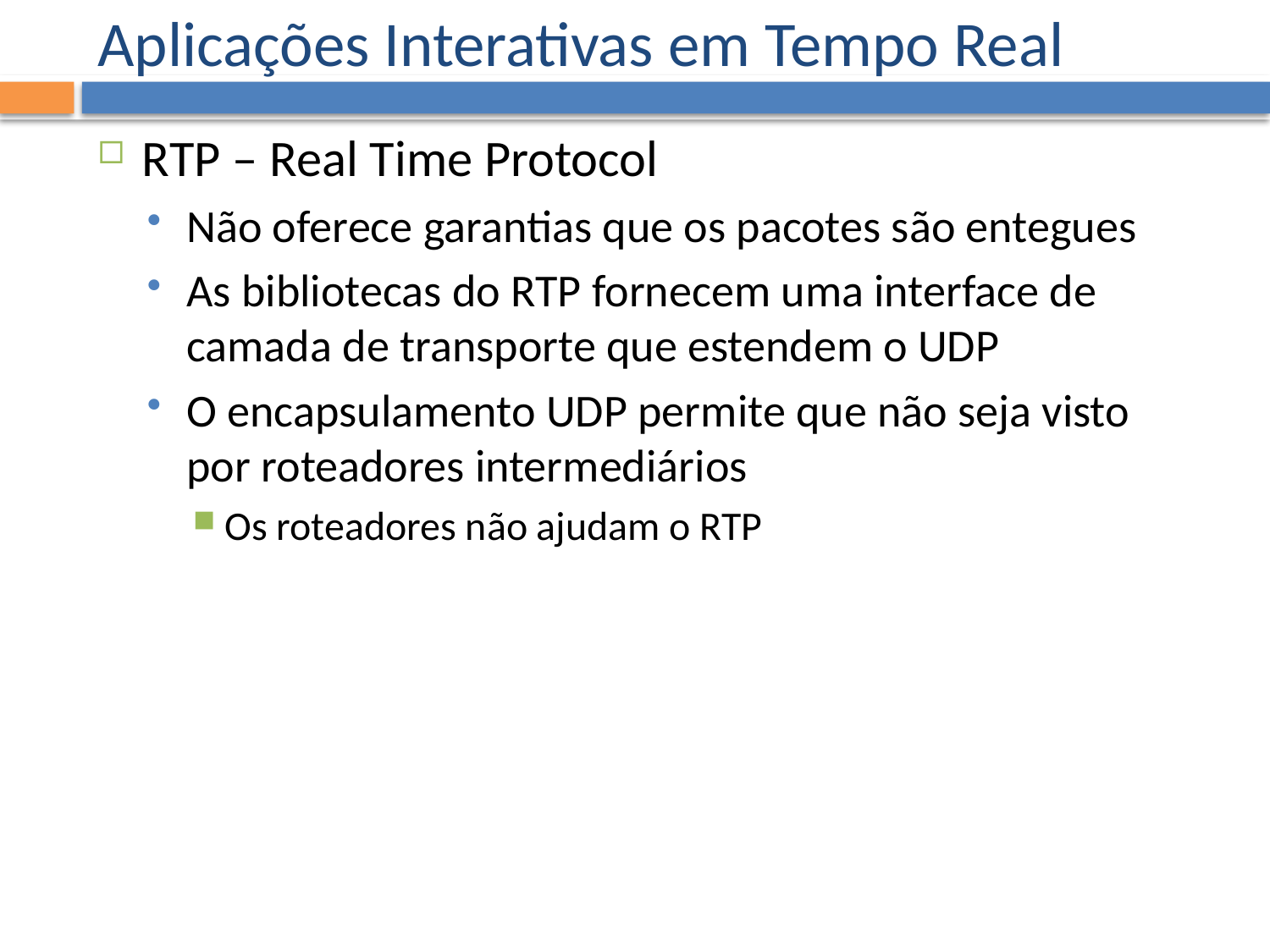

# Aplicações Interativas em Tempo Real
RTP – Real Time Protocol
Não oferece garantias que os pacotes são entegues
As bibliotecas do RTP fornecem uma interface de  camada de transporte que estendem o UDP
O encapsulamento UDP permite que não seja visto por roteadores intermediários
Os roteadores não ajudam o RTP